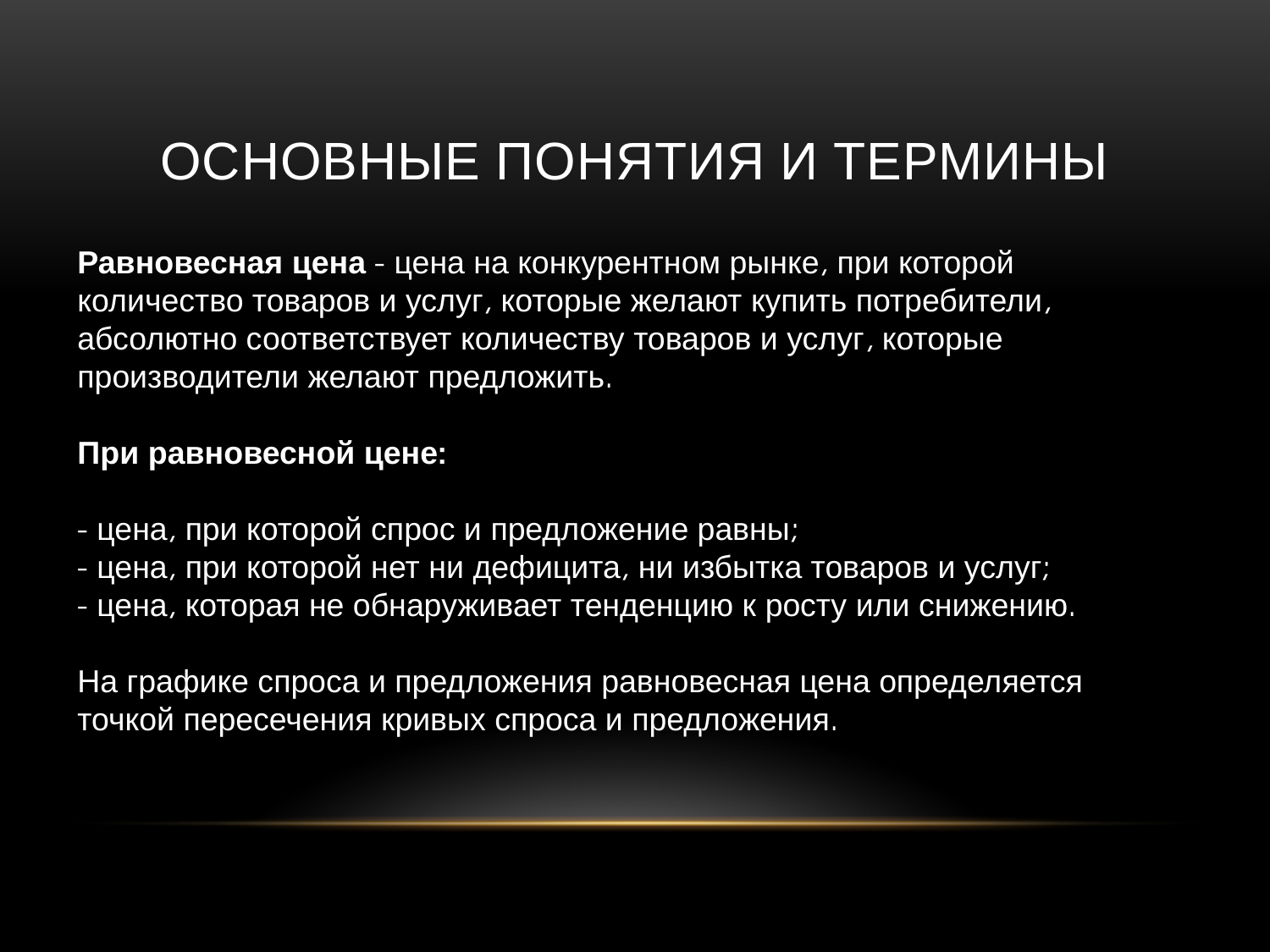

# Основные понятия и термины
Равновесная цена - цена на конкурентном рынке, при которой количество товаров и услуг, которые желают купить потребители, абсолютно соответствует количеству товаров и услуг, которые производители желают предложить.

При равновесной цене:
- цена, при которой спрос и предложение равны;
- цена, при которой нет ни дефицита, ни избытка товаров и услуг;
- цена, которая не обнаруживает тенденцию к росту или снижению.
На графике спроса и предложения равновесная цена определяется точкой пересечения кривых спроса и предложения.